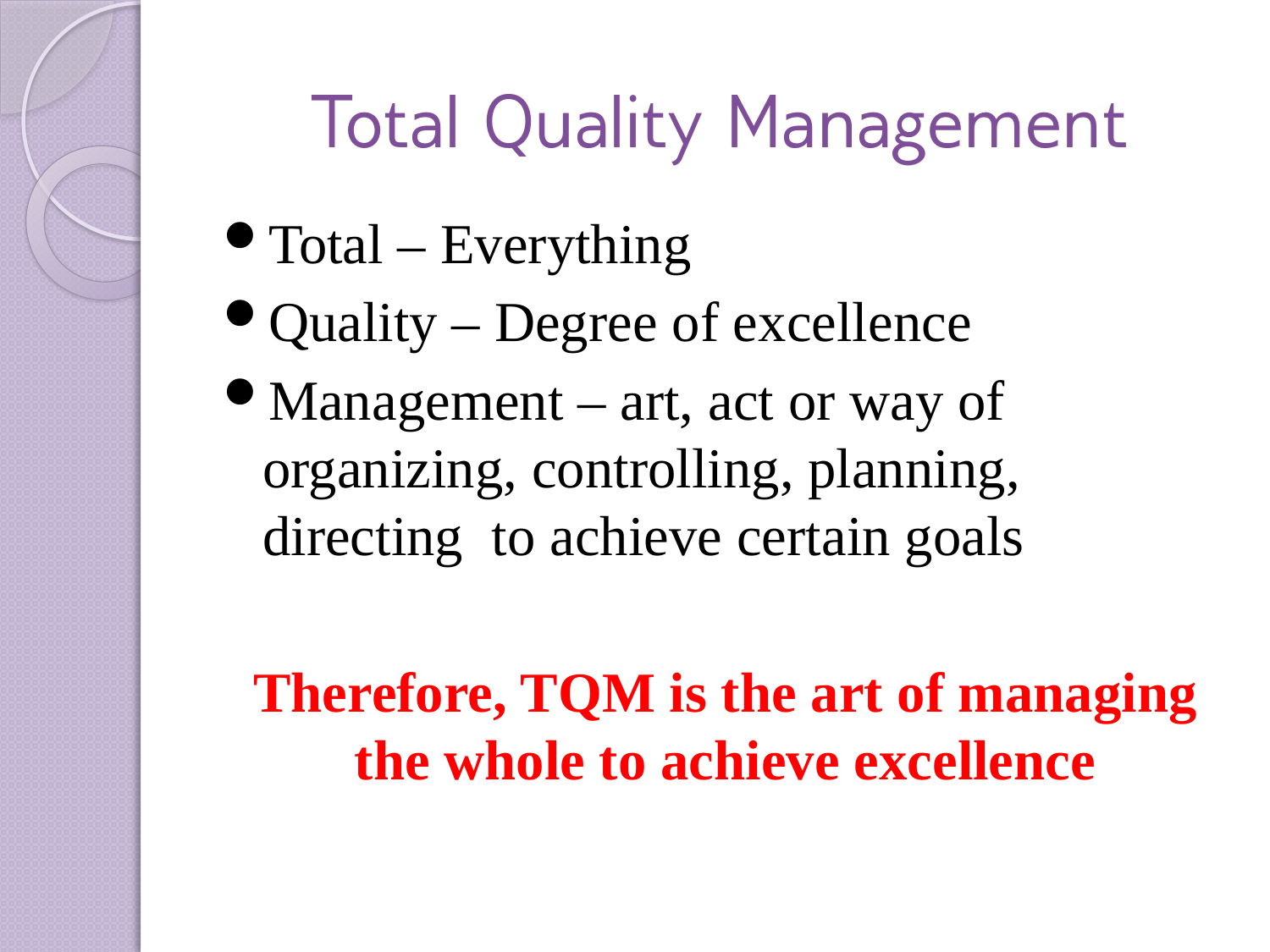

# Total Quality Management
Total – Everything
Quality – Degree of excellence
Management – art, act or way of organizing, controlling, planning, directing  to achieve certain goals

Therefore, TQM is the art of managing the whole to achieve excellence